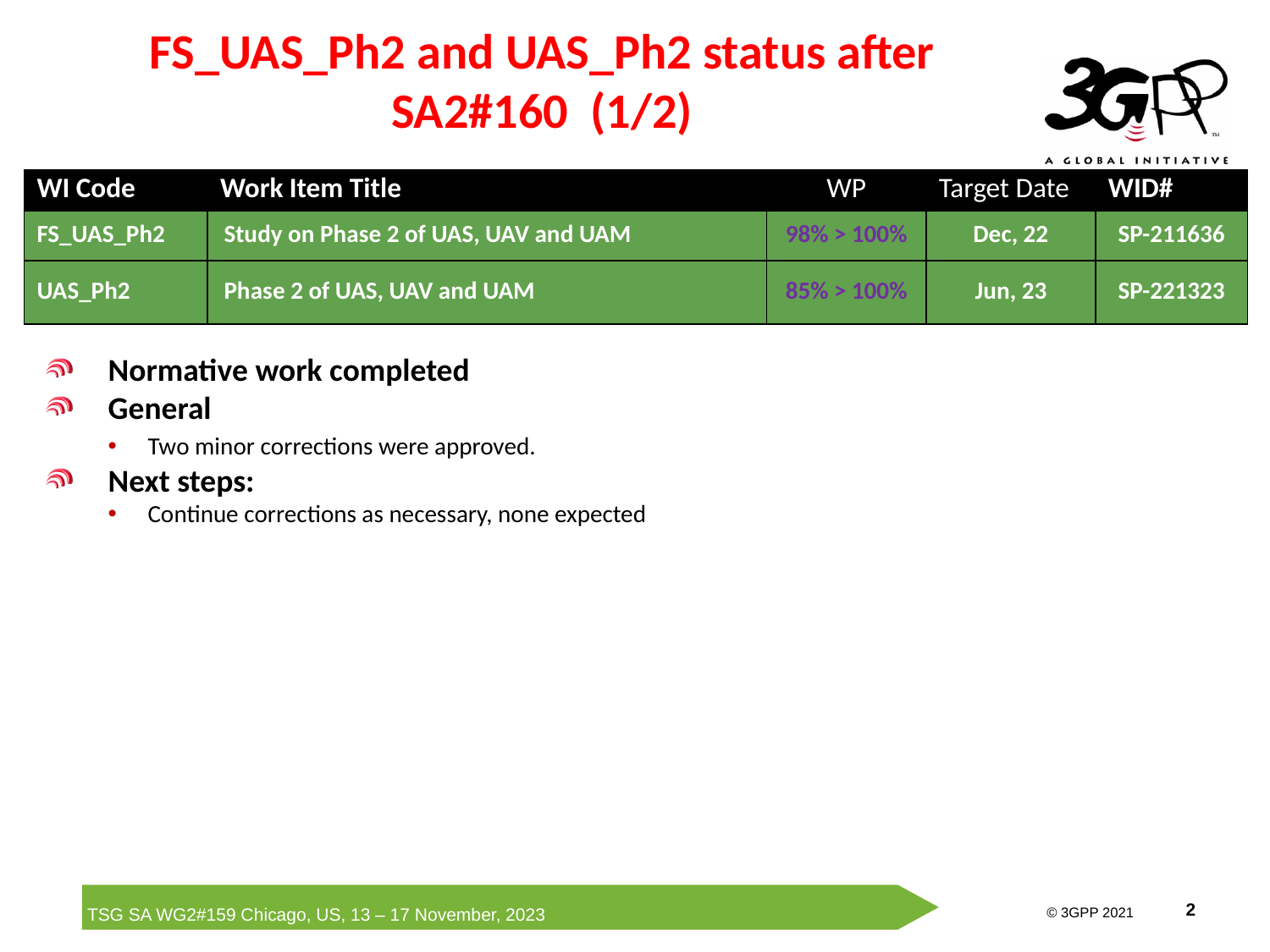

# FS_UAS_Ph2 and UAS_Ph2 status after SA2#160  (1/2)
| WI Code | Work Item Title | WP | Target Date | WID# |
| --- | --- | --- | --- | --- |
| FS\_UAS\_Ph2 | Study on Phase 2 of UAS, UAV and UAM | 98% > 100% | Dec, 22 | SP-211636 |
| UAS\_Ph2 | Phase 2 of UAS, UAV and UAM | 85% > 100% | Jun, 23 | SP-221323 |
Normative work completed
General
Two minor corrections were approved.
Next steps:
Continue corrections as necessary, none expected